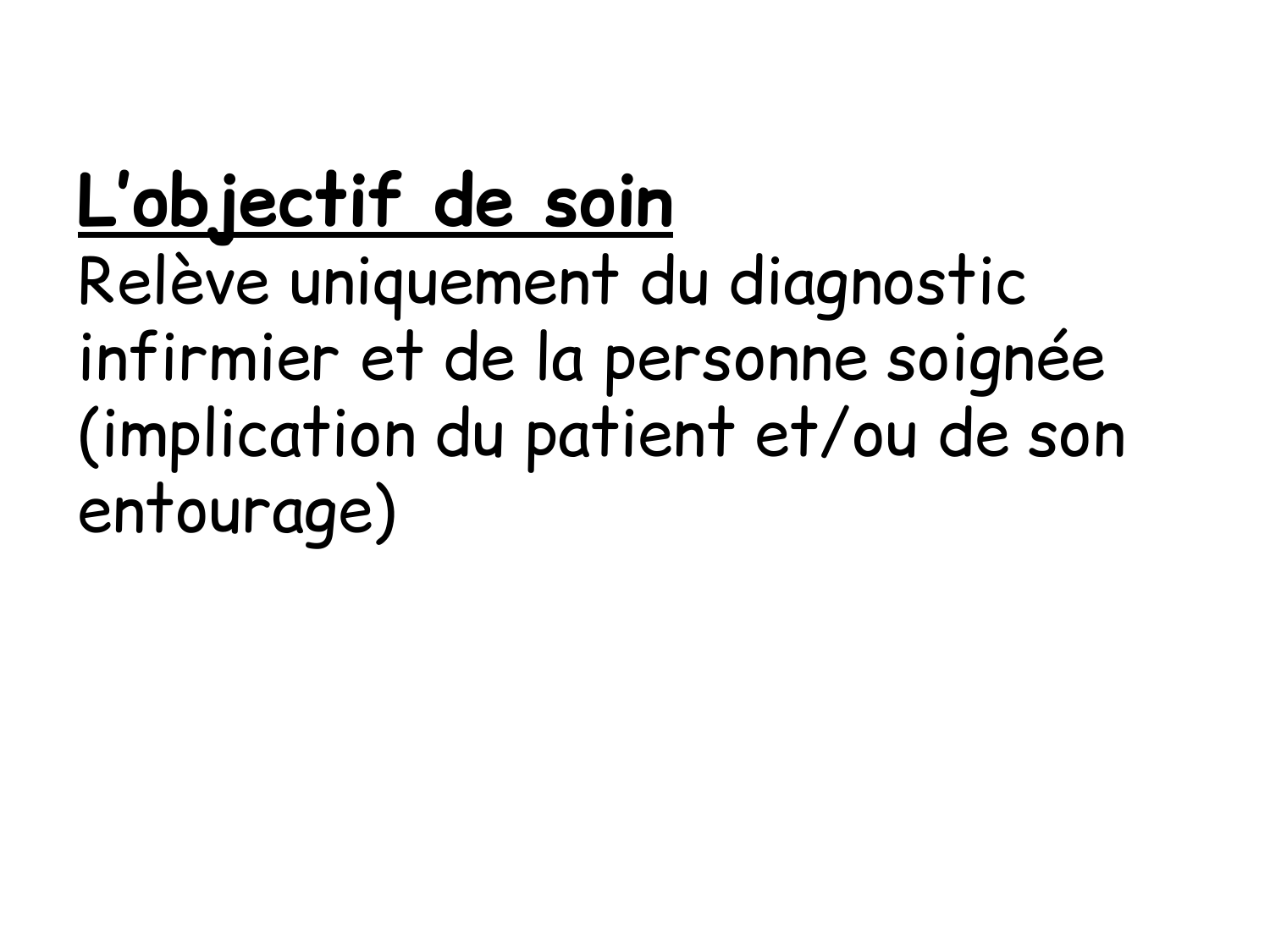

L’objectif de soin
Relève uniquement du diagnostic infirmier et de la personne soignée (implication du patient et/ou de son entourage)